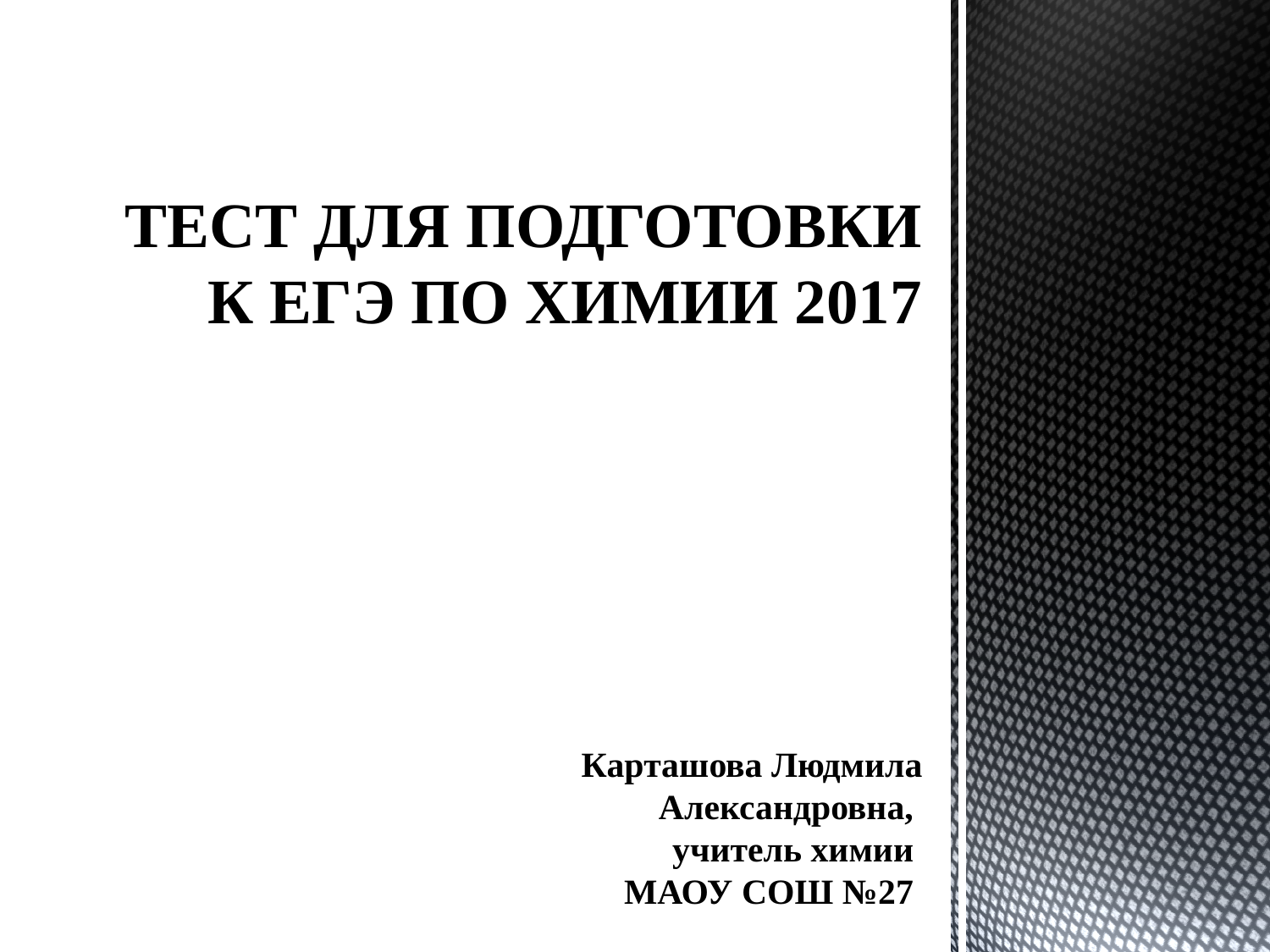

# Тест для подготовки к ЕГЭ по химии 2017
Карташова Людмила Александровна,
учитель химии
МАОУ СОШ №27